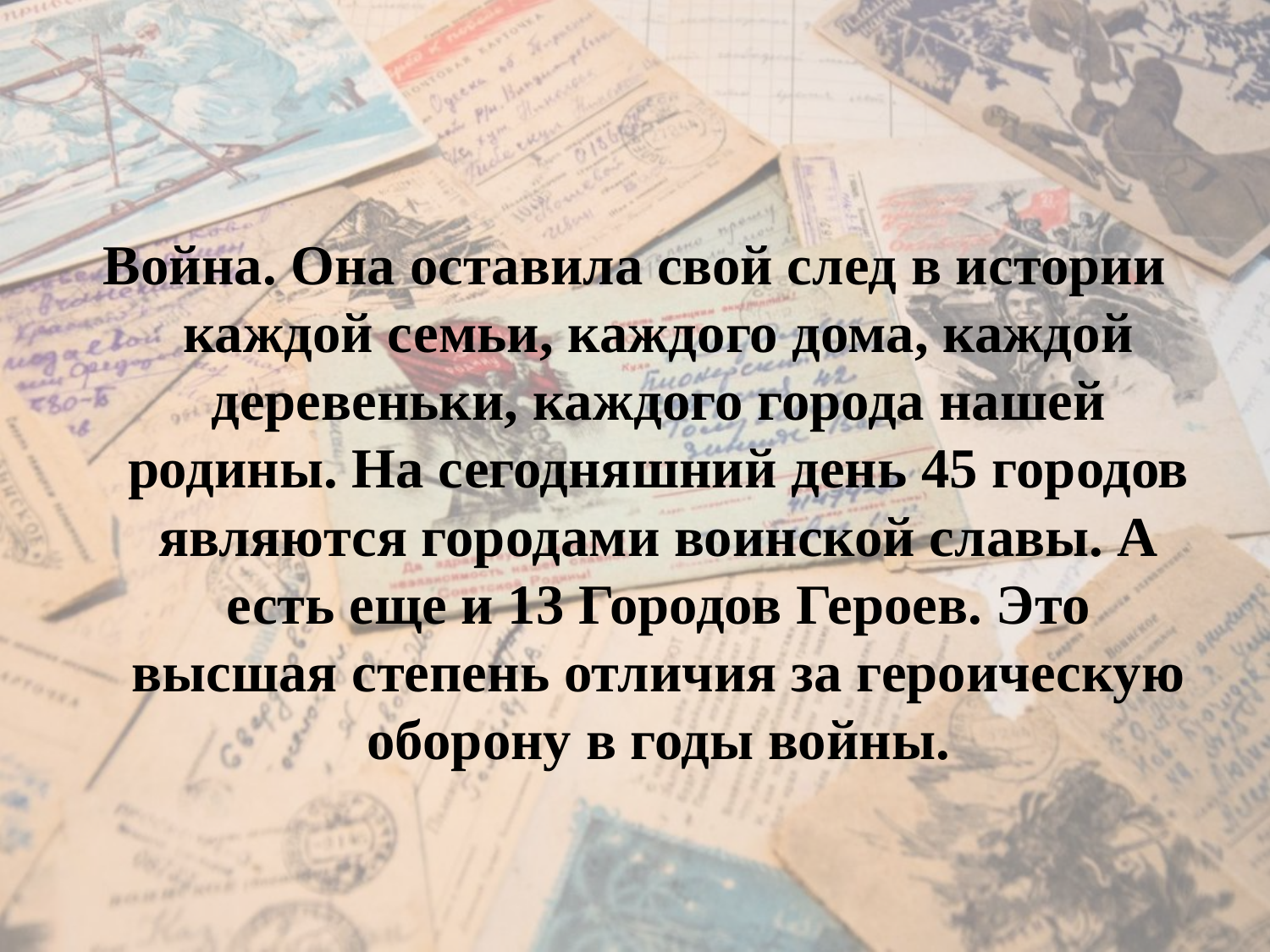

#
Война. Она оставила свой след в истории каждой семьи, каждого дома, каждой деревеньки, каждого города нашей родины. На сегодняшний день 45 городов являются городами воинской славы. А есть еще и 13 Городов Героев. Это высшая степень отличия за героическую оборону в годы войны.